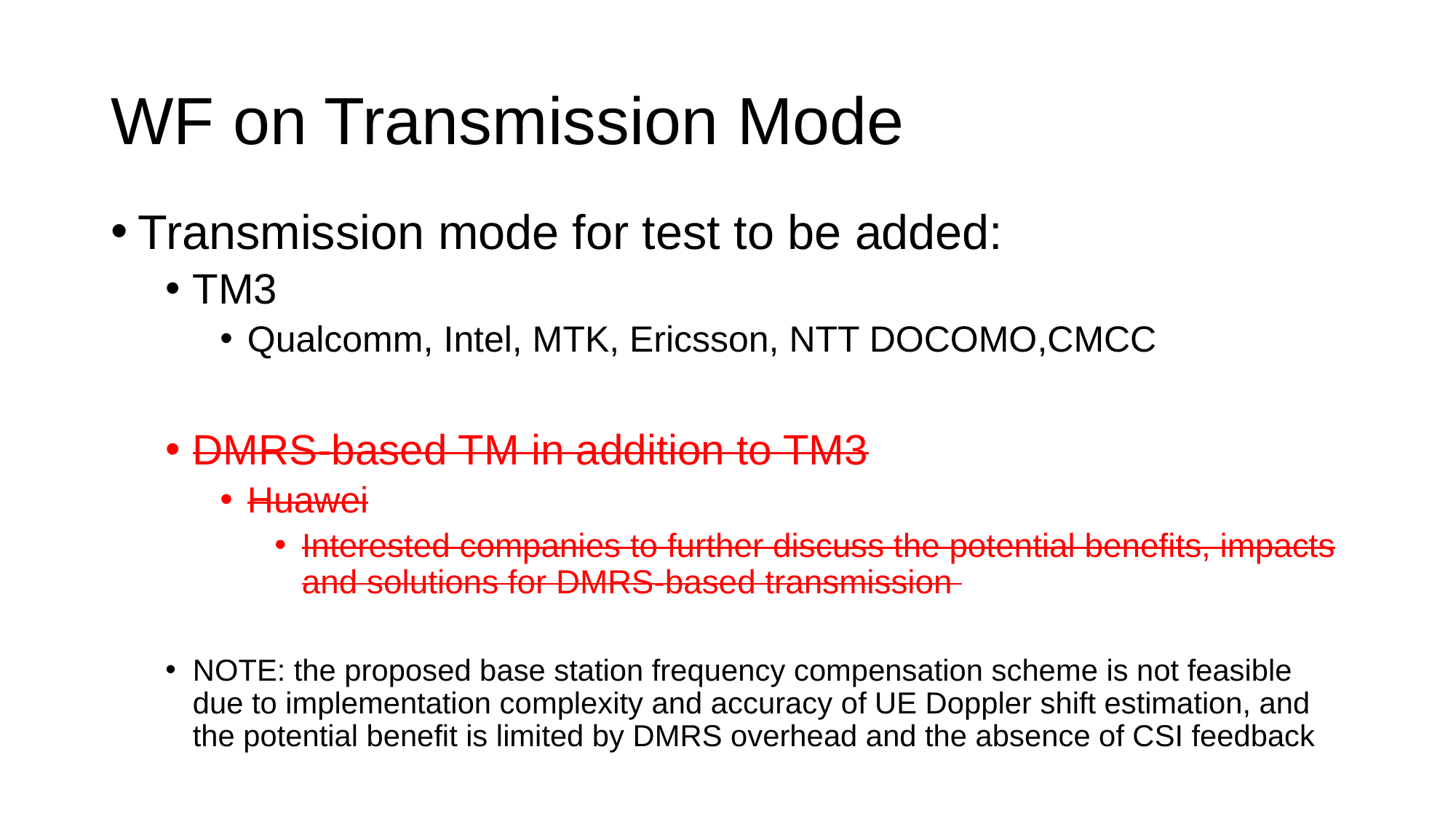

# WF on Transmission Mode
Transmission mode for test to be added:
TM3
Qualcomm, Intel, MTK, Ericsson, NTT DOCOMO,CMCC

DMRS-based TM in addition to TM3
Huawei
Interested companies to further discuss the potential benefits, impacts and solutions for DMRS-based transmission

NOTE: the proposed base station frequency compensation scheme is not feasible due to implementation complexity and accuracy of UE Doppler shift estimation, and the potential benefit is limited by DMRS overhead and the absence of CSI feedback